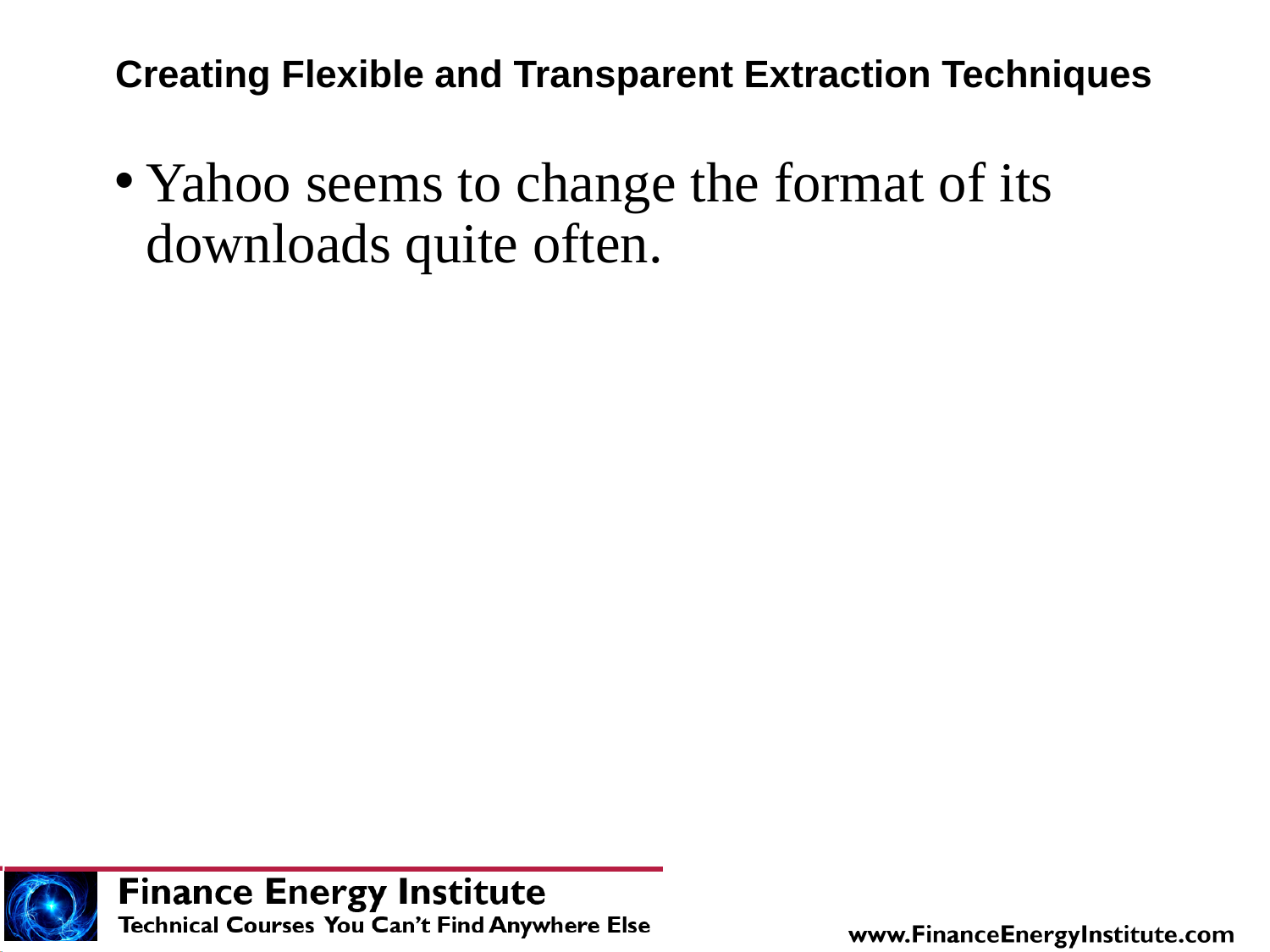

# Creating Flexible and Transparent Extraction Techniques
Yahoo seems to change the format of its downloads quite often.